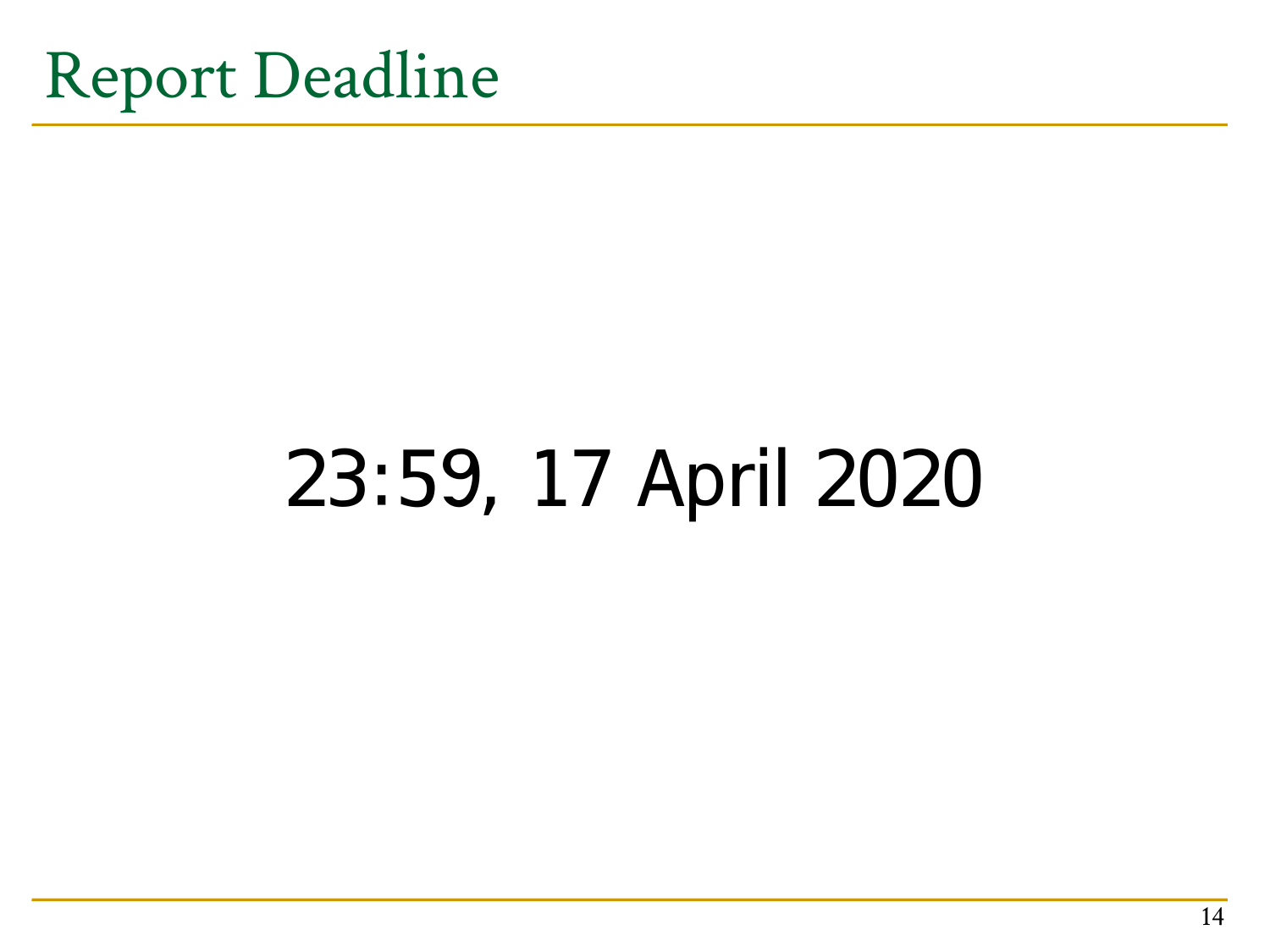

# Report Deadline
23:59, 17 April 2020
14